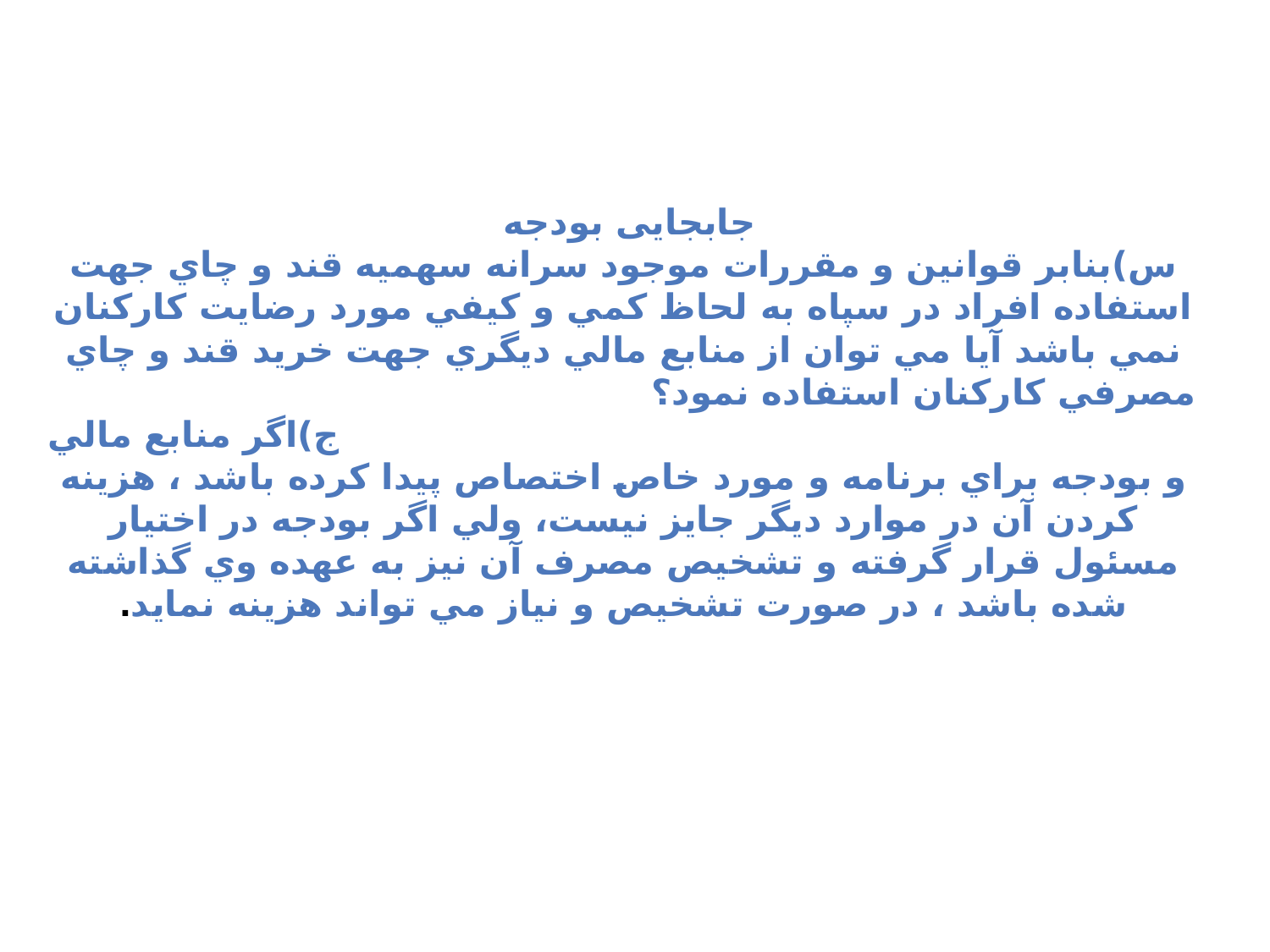

جابجایی بودجه
س)بنابر قوانين و مقررات موجود سرانه سهميه قند و چاي جهت استفاده افراد در سپاه به لحاظ كمي و كيفي مورد رضايت كاركنان نمي باشد آيا مي توان از منابع مالي ديگري جهت خريد قند و چاي مصرفي كاركنان استفاده نمود؟                                                                                                                        ج)اگر منابع مالي و بودجه براي برنامه و مورد خاص اختصاص پيدا كرده باشد ، هزينه كردن آن در موارد ديگر جايز نيست، ولي اگر بودجه در اختيار مسئول قرار گرفته و تشخيص مصرف آن نيز به عهده وي گذاشته شده باشد ، در صورت تشخيص و نياز مي تواند هزينه نمايد.